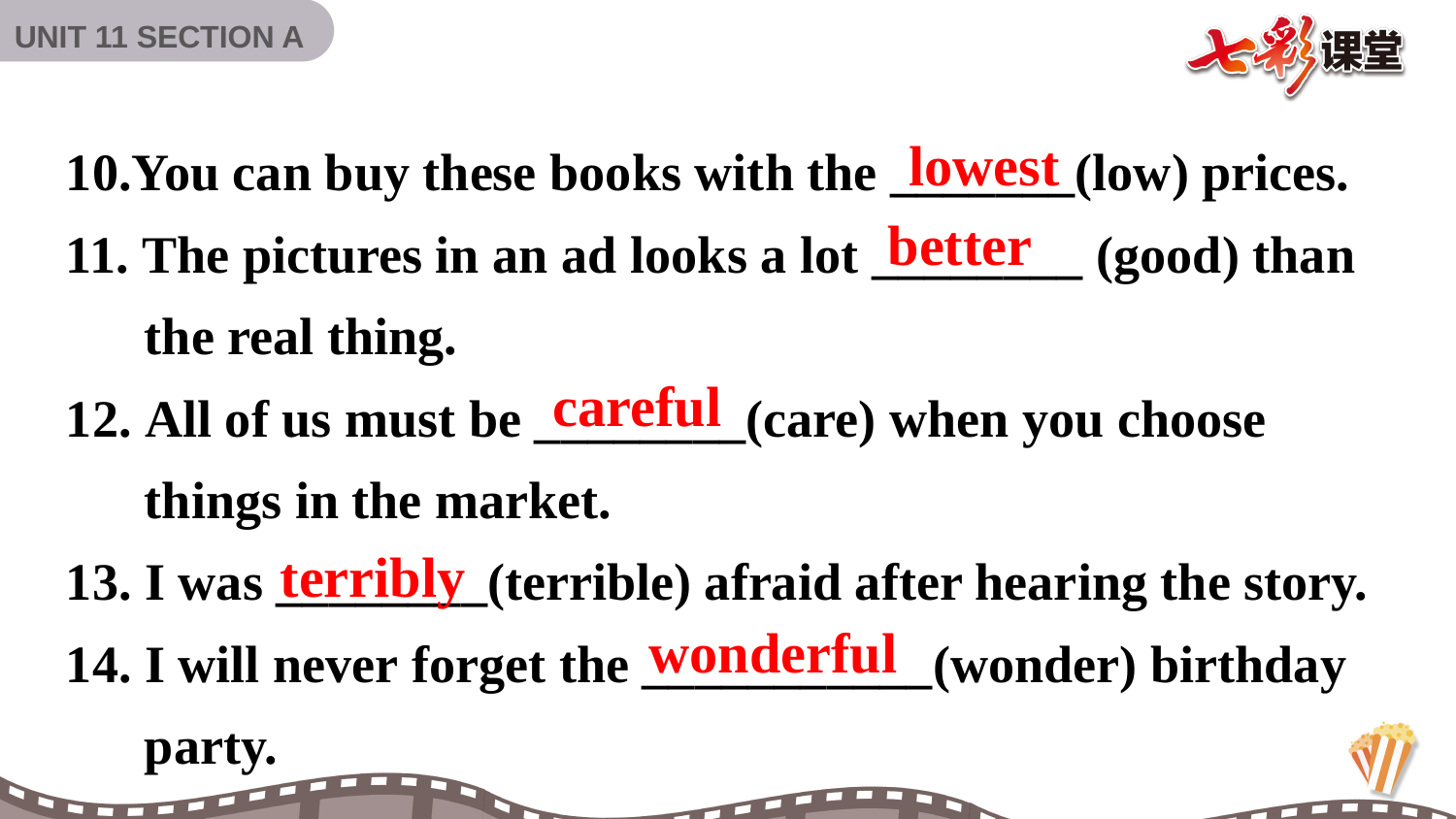

10.You can buy these books with the _______(low) prices.
11. The pictures in an ad looks a lot ________ (good) than
      the real thing.
12. All of us must be ________(care) when you choose
      things in the market.
13. I was ________(terrible) afraid after hearing the story.
14. I will never forget the ___________(wonder) birthday
      party.
lowest
better
careful
terribly
wonderful